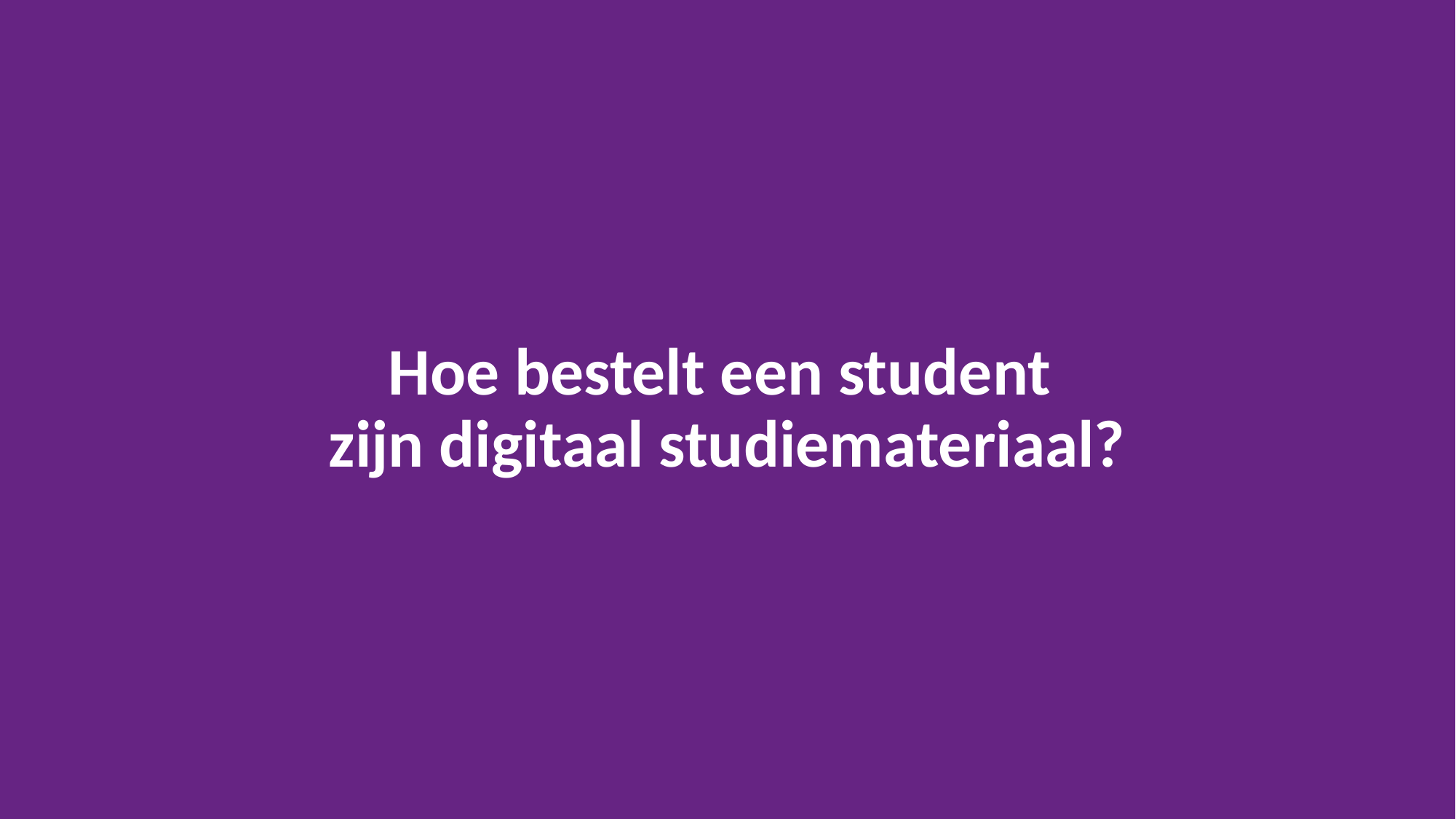

Hoe bestelt een student
zijn digitaal studiemateriaal?